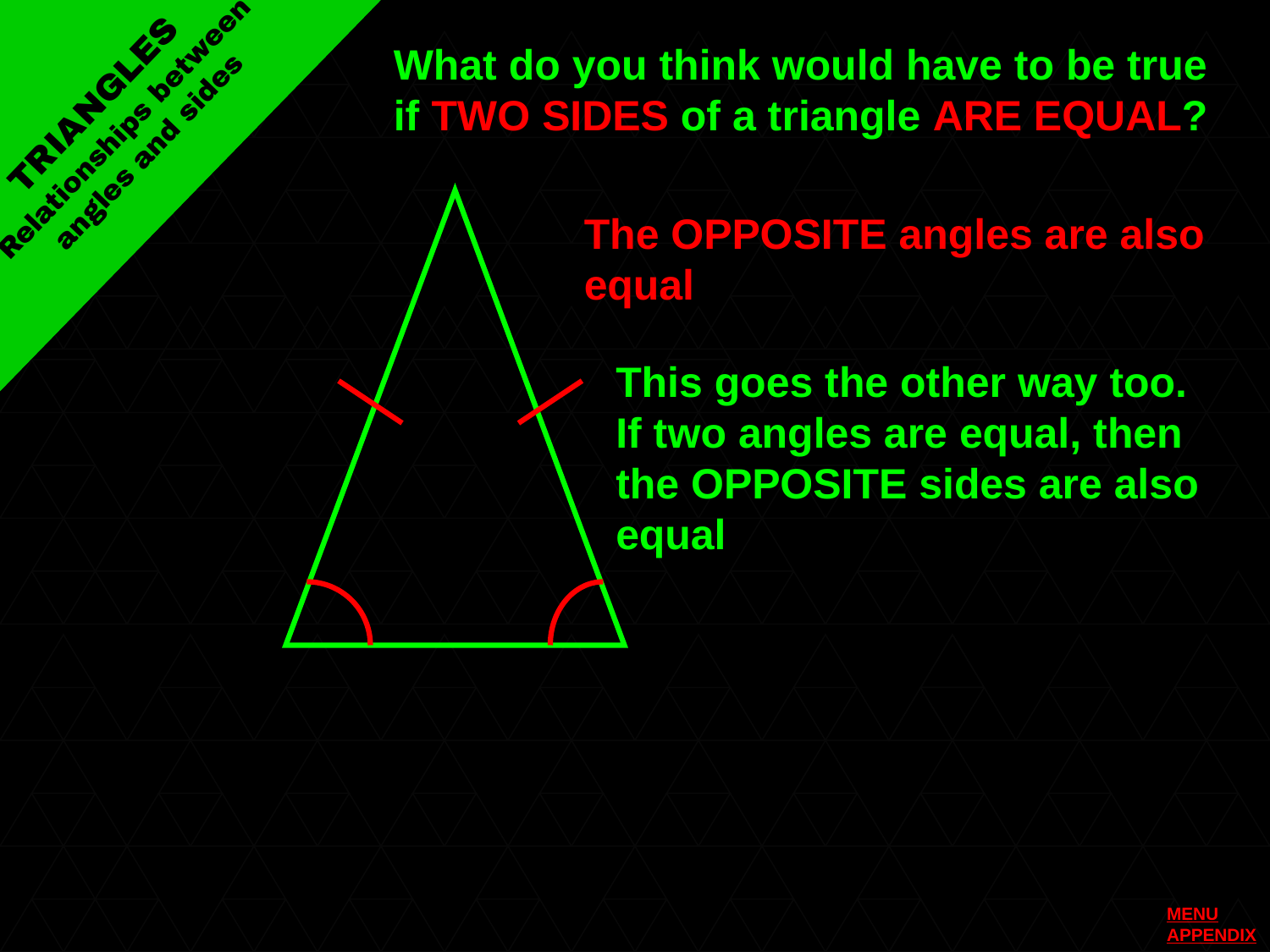

What do you think would have to be true if TWO SIDES of a triangle ARE EQUAL?
TRIANGLES
Relationships between angles and sides

The OPPOSITE angles are also equal
This goes the other way too.
If two angles are equal, then the OPPOSITE sides are also equal

MENU
APPENDIX